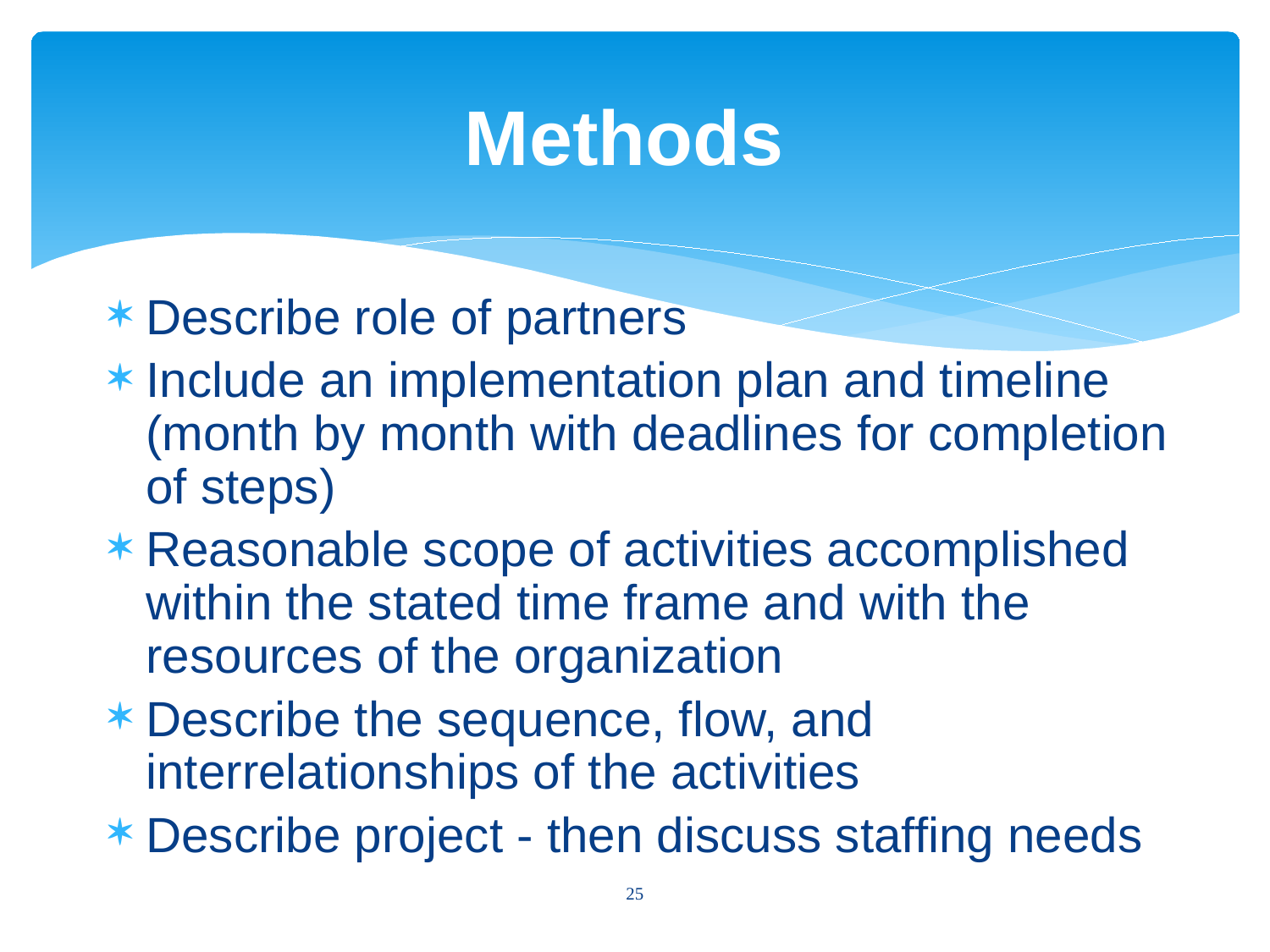

# Methods
Describe role of partners
Include an implementation plan and timeline (month by month with deadlines for completion of steps)
Reasonable scope of activities accomplished within the stated time frame and with the resources of the organization
Describe the sequence, flow, and interrelationships of the activities
Describe project - then discuss staffing needs

25